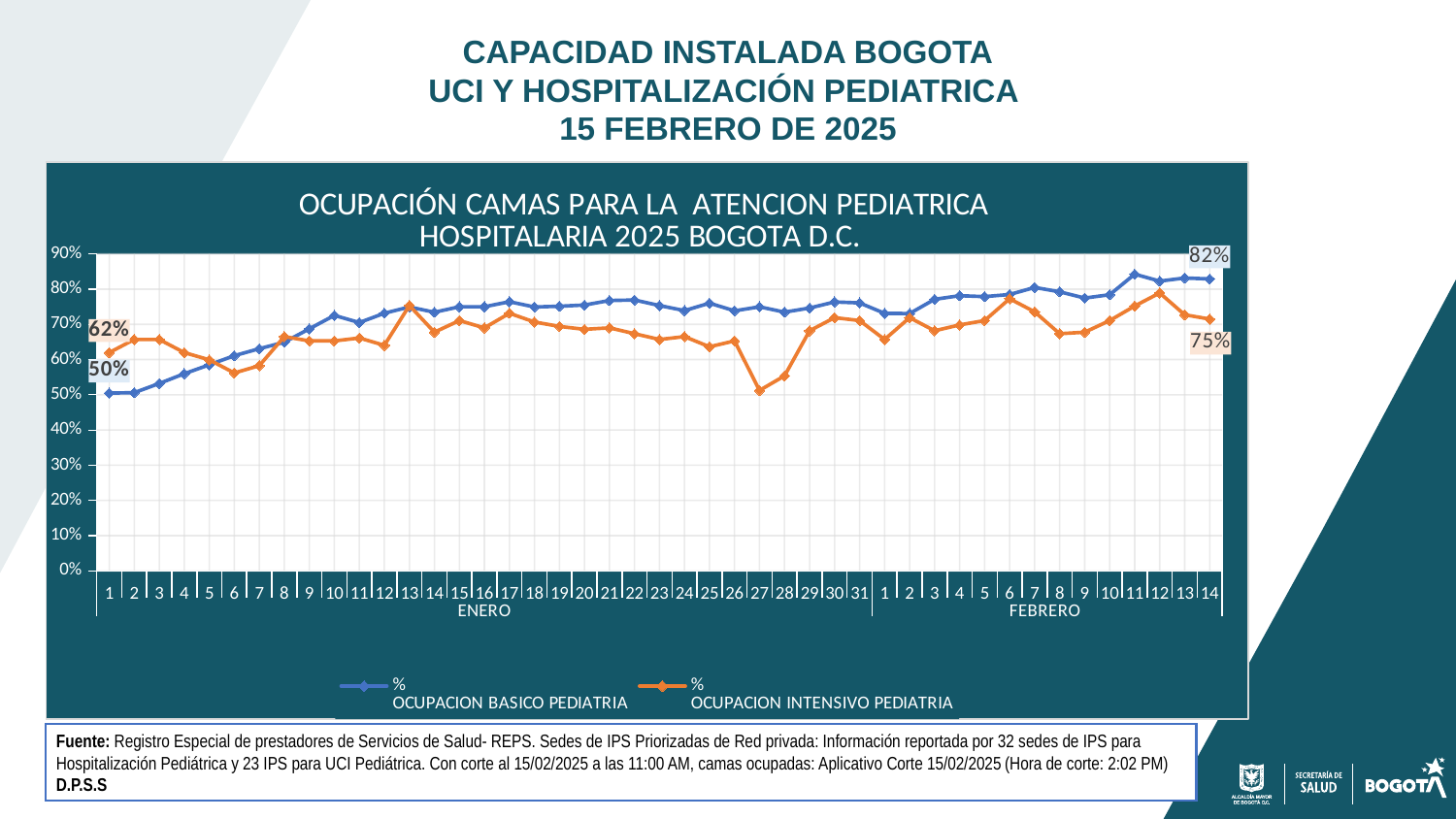

CAPACIDAD INSTALADA BOGOTA
UCI Y HOSPITALIZACIÓN PEDIATRICA
15 FEBRERO DE 2025

### Chart: OCUPACIÓN CAMAS PARA LA  ATENCION PEDIATRICA
HOSPITALARIA 2025 BOGOTA D.C.

| Category | %
OCUPACION BASICO PEDIATRIA | %
OCUPACION INTENSIVO PEDIATRIA |
|---|---|---|
| 1 | 0.5047683923705722 | 0.6198347107438017 |
| 2 | 0.5061307901907357 | 0.6570247933884298 |
| 3 | 0.532016348773842 | 0.6570247933884298 |
| 4 | 0.5599455040871935 | 0.6198347107438017 |
| 5 | 0.5851498637602179 | 0.5991735537190083 |
| 6 | 0.6110354223433242 | 0.5619834710743802 |
| 7 | 0.6307901907356949 | 0.5826446280991735 |
| 8 | 0.6491825613079019 | 0.6652892561983471 |
| 9 | 0.6873297002724795 | 0.6528925619834711 |
| 10 | 0.7254768392370572 | 0.6528925619834711 |
| 11 | 0.7050408719346049 | 0.6611570247933884 |
| 12 | 0.7316076294277929 | 0.640495867768595 |
| 13 | 0.7493188010899182 | 0.7535714285714286 |
| 14 | 0.7343324250681199 | 0.6776859504132231 |
| 15 | 0.75 | 0.7107438016528925 |
| 16 | 0.75 | 0.69 |
| 17 | 0.7643051771117166 | 0.731404958677686 |
| 18 | 0.7493188010899182 | 0.7066115702479339 |
| 19 | 0.7513623978201635 | 0.6942148760330579 |
| 20 | 0.7547683923705722 | 0.6859504132231405 |
| 21 | 0.7677111716621253 | 0.6900826446280992 |
| 22 | 0.7690735694822888 | 0.6735537190082644 |
| 23 | 0.7534059945504087 | 0.6570247933884298 |
| 24 | 0.739100817438692 | 0.6652892561983471 |
| 25 | 0.7602179836512262 | 0.6363636363636364 |
| 26 | 0.7384196185286104 | 0.6528925619834711 |
| 27 | 0.7498281786941581 | 0.512396694214876 |
| 28 | 0.7347079037800688 | 0.5537190082644629 |
| 29 | 0.7463917525773196 | 0.6818181818181818 |
| 30 | 0.763573883161512 | 0.71900826446281 |
| 31 | 0.7608247422680412 | 0.7107438016528925 |
| 1 | 0.7312714776632302 | 0.6570247933884298 |
| 2 | 0.7305841924398625 | 0.71900826446281 |
| 3 | 0.7711340206185567 | 0.6818181818181818 |
| 4 | 0.7814432989690722 | 0.6983471074380165 |
| 5 | 0.7786941580756014 | 0.7107438016528925 |
| 6 | 0.7848797250859106 | 0.7727272727272727 |
| 7 | 0.8048109965635739 | 0.7355371900826446 |
| 8 | 0.7924398625429553 | 0.6735537190082644 |
| 9 | 0.7745704467353952 | 0.6776859504132231 |
| 10 | 0.784192439862543 | 0.7107438016528925 |
| 11 | 0.8426116838487973 | 0.7520661157024794 |
| 12 | 0.822680412371134 | 0.7892561983471075 |
| 13 | 0.8316151202749141 | 0.7272727272727273 |
| 14 | 0.8288659793814434 | 0.7148760330578512 |
Fuente: Registro Especial de prestadores de Servicios de Salud- REPS. Sedes de IPS Priorizadas de Red privada: Información reportada por 32 sedes de IPS para Hospitalización Pediátrica y 23 IPS para UCI Pediátrica. Con corte al 15/02/2025 a las 11:00 AM, camas ocupadas: Aplicativo Corte 15/02/2025 (Hora de corte: 2:02 PM) D.P.S.S